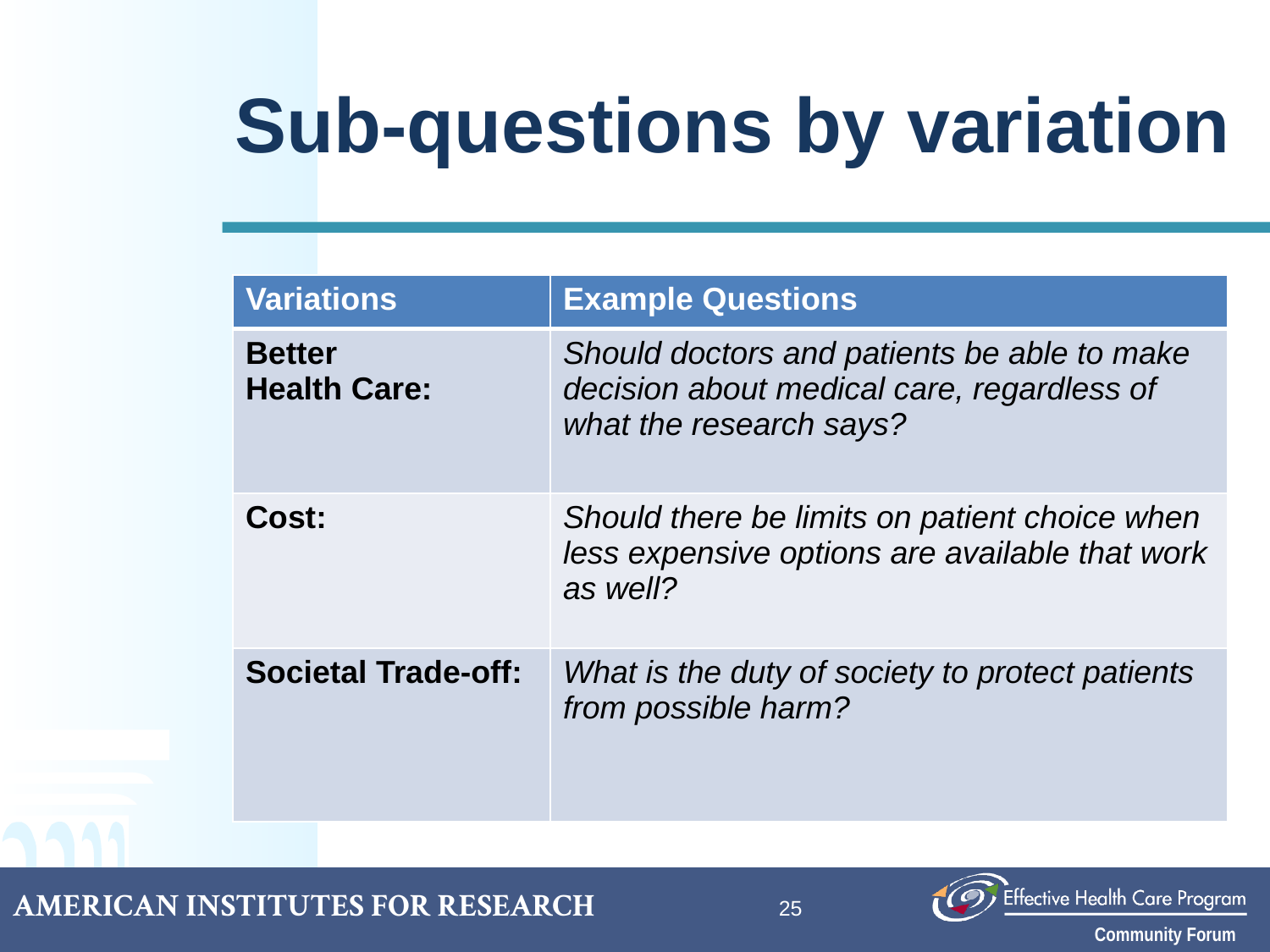

# Sub-questions by variation
| Variations | Example Questions |
| --- | --- |
| Better Health Care: | Should doctors and patients be able to make decision about medical care, regardless of what the research says? |
| Cost: | Should there be limits on patient choice when less expensive options are available that work as well? |
| Societal Trade-off: | What is the duty of society to protect patients from possible harm? |